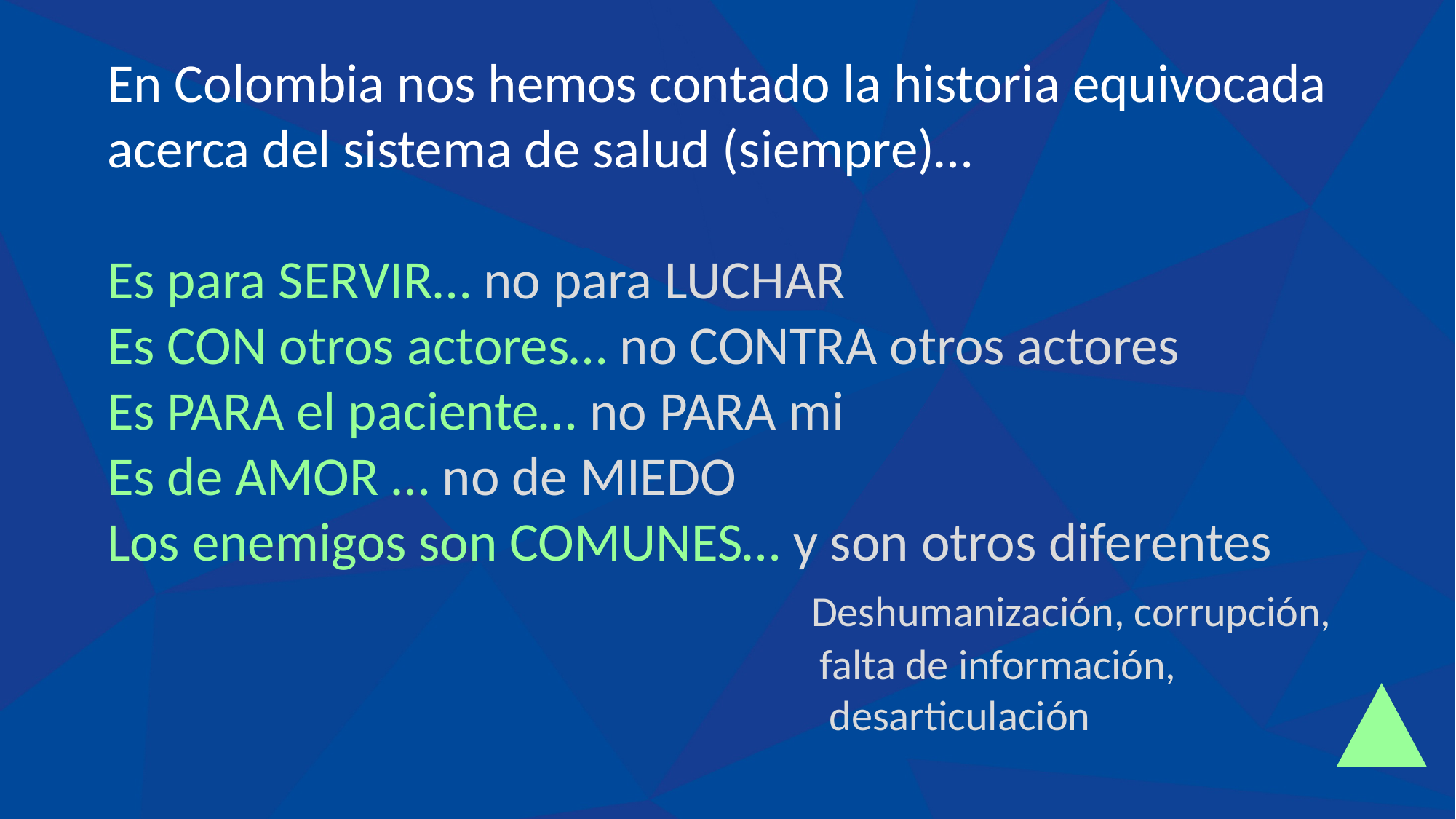

En Colombia nos hemos contado la historia equivocada acerca del sistema de salud (siempre)…

Es para SERVIR… no para LUCHAR
Es CON otros actores… no CONTRA otros actores
Es PARA el paciente… no PARA mi
Es de AMOR … no de MIEDO
Los enemigos son COMUNES… y son otros diferentes
						    Deshumanización, corrupción,
						      falta de información, 								       desarticulación